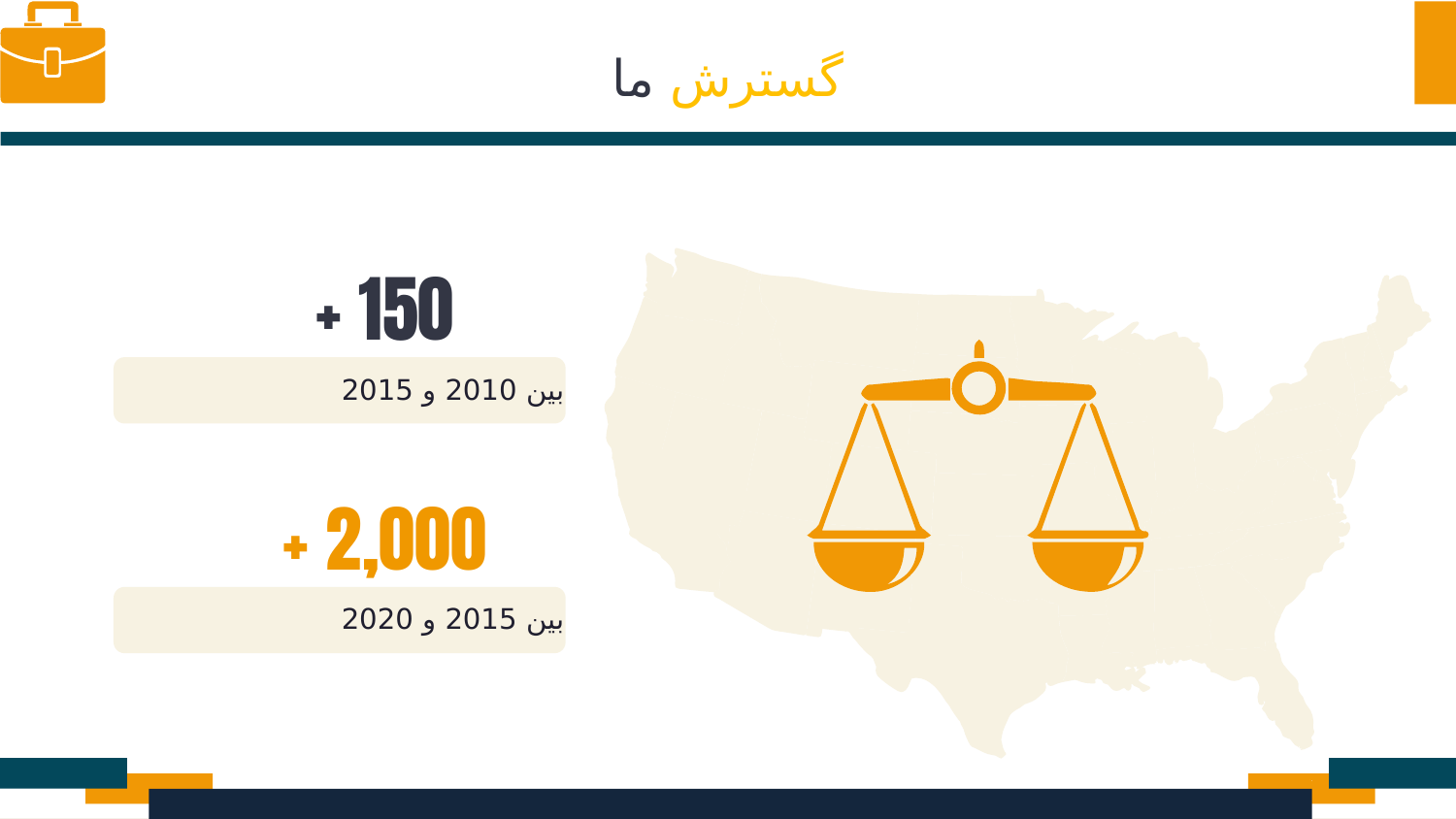

# گسترش ما

+ 150

بین 2010 و 2015
+ 2,000

بین 2015 و 2020